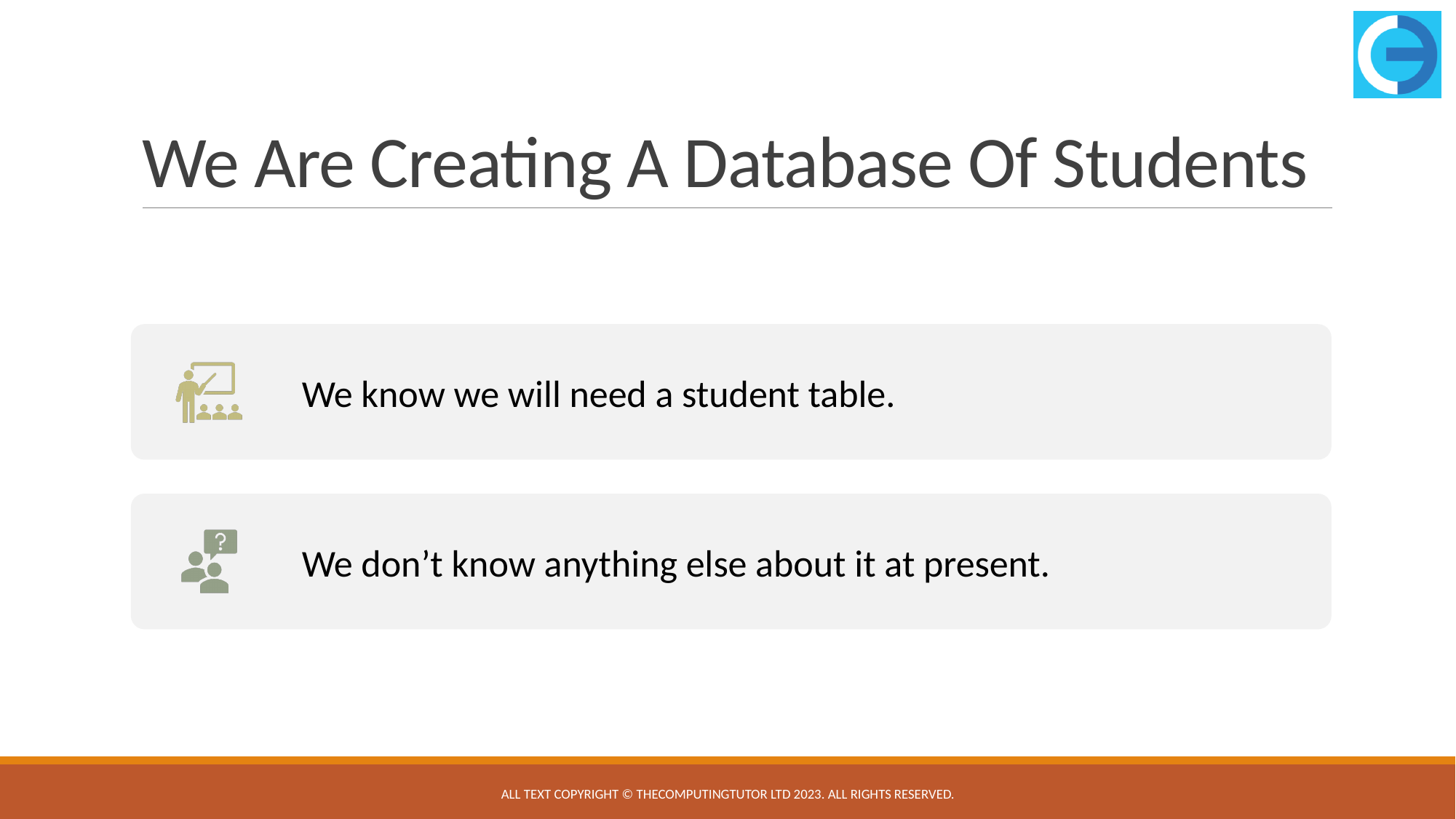

# We Are Creating A Database Of Students
We know we will need a student table.
We don’t know anything else about it at present.
All text copyright © TheComputingTutor Ltd 2023. All rights Reserved.